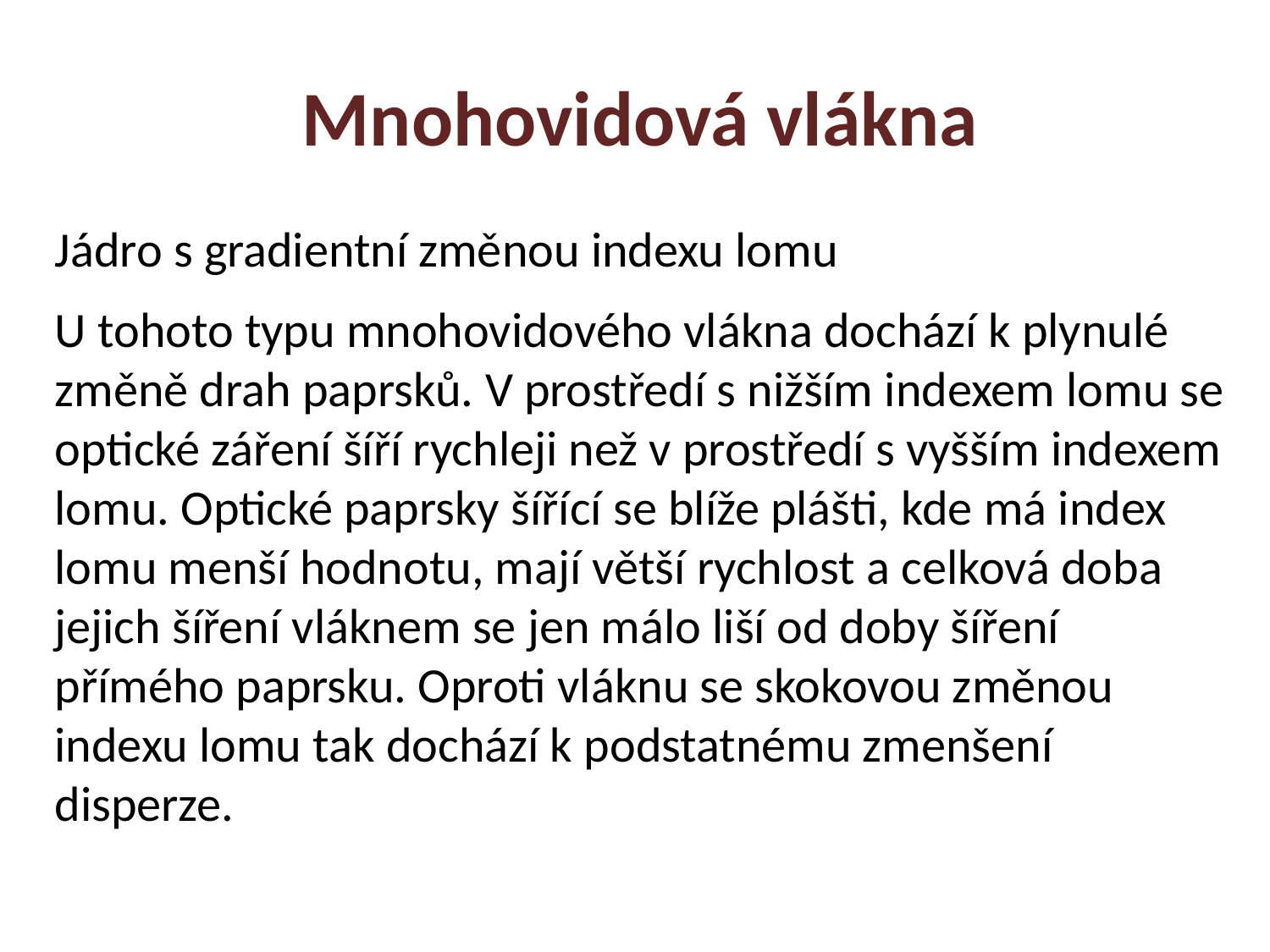

Mnohovidová vlákna
Jádro s gradientní změnou indexu lomu
U tohoto typu mnohovidového vlákna dochází k plynulé změně drah paprsků. V prostředí s nižším indexem lomu se optické záření šíří rychleji než v prostředí s vyšším indexem lomu. Optické paprsky šířící se blíže plášti, kde má index lomu menší hodnotu, mají větší rychlost a celková doba jejich šíření vláknem se jen málo liší od doby šíření přímého paprsku. Oproti vláknu se skokovou změnou indexu lomu tak dochází k podstatnému zmenšení disperze.